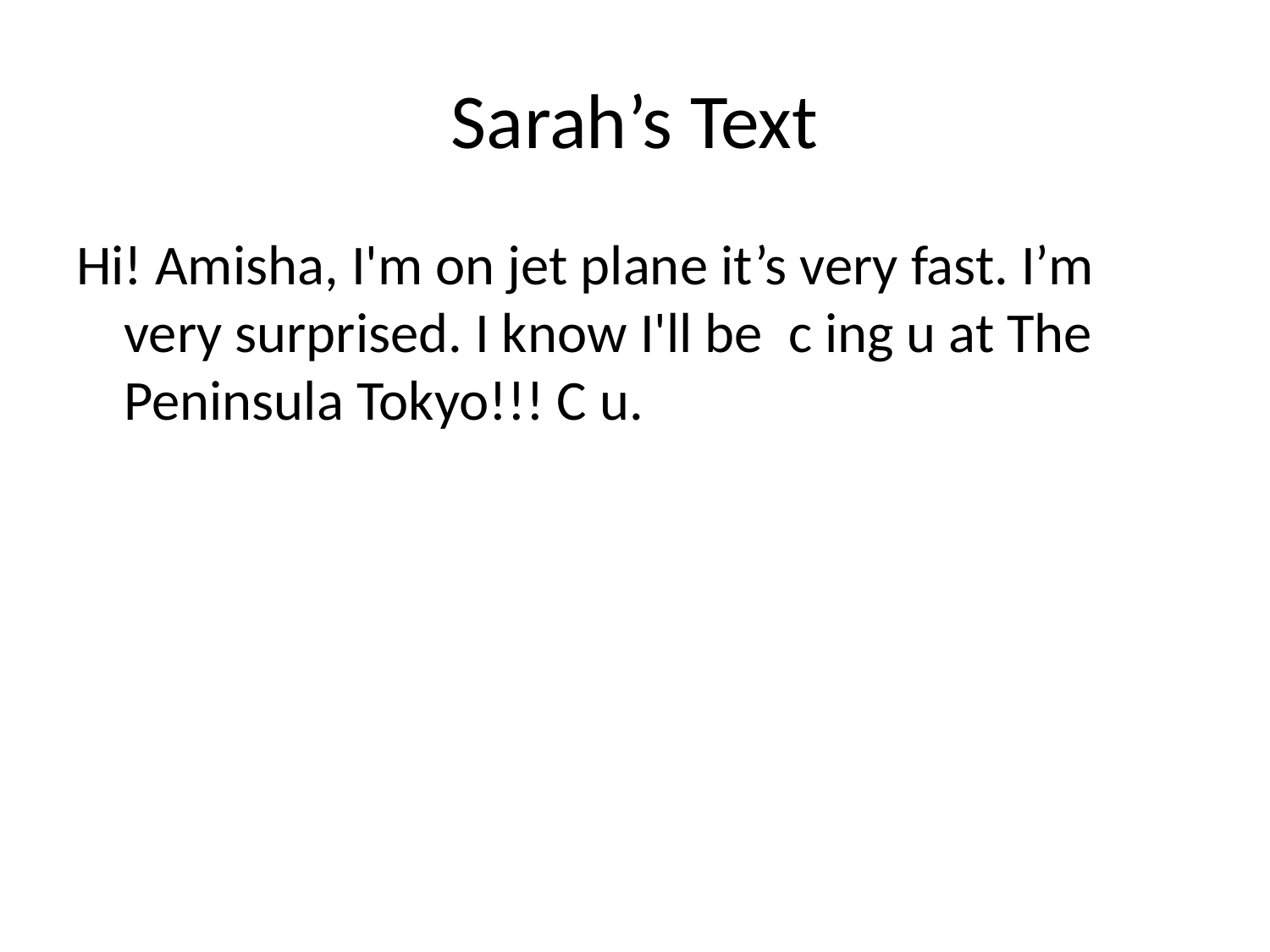

# Sarah’s Text
Hi! Amisha, I'm on jet plane it’s very fast. I’m very surprised. I know I'll be  c ing u at The Peninsula Tokyo!!! C u.